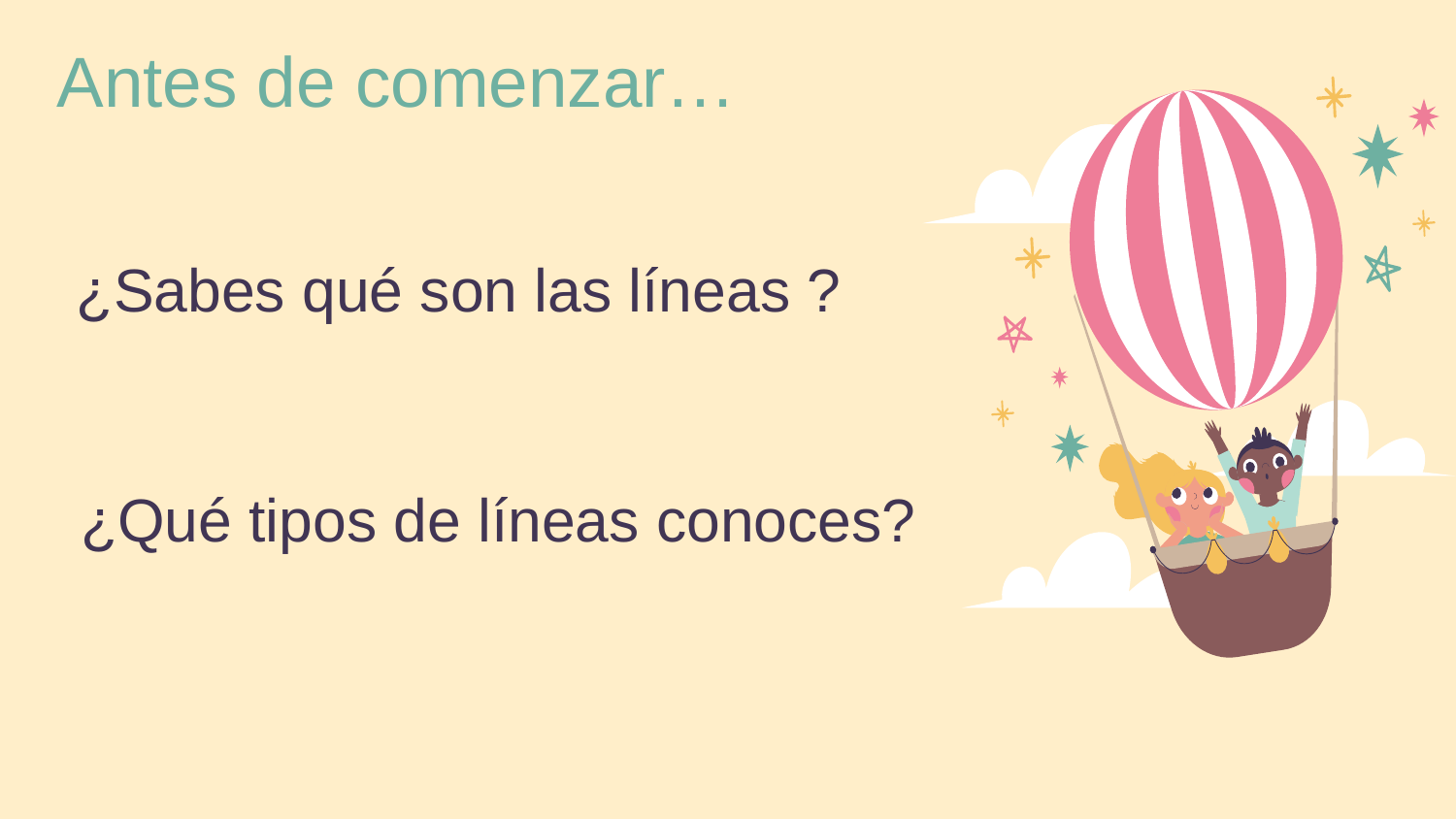

# Antes de comenzar…

¿Sabes qué son las líneas ?

¿Qué tipos de líneas conoces?